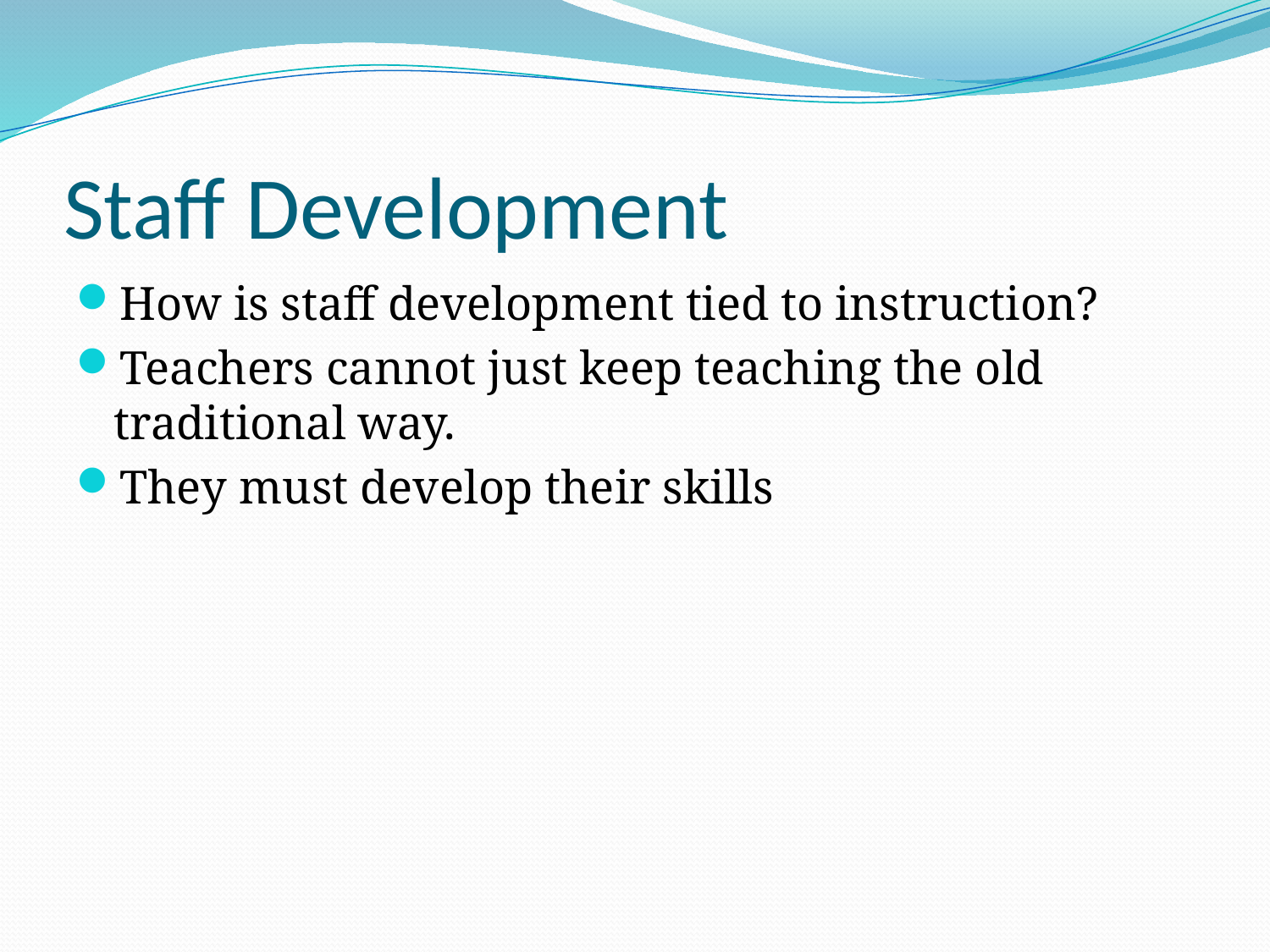

# Staff Development
How is staff development tied to instruction?
Teachers cannot just keep teaching the old traditional way.
They must develop their skills